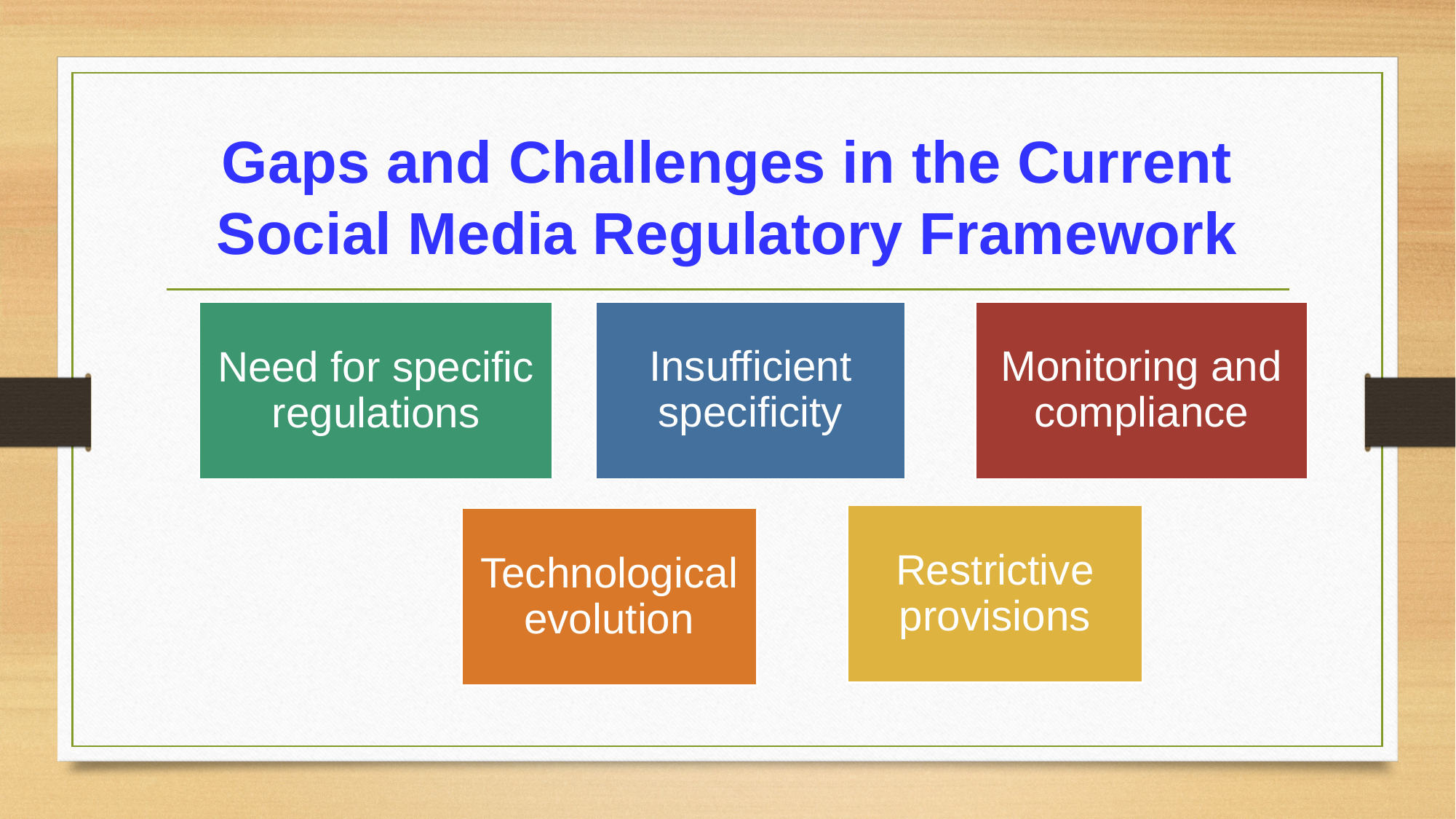

# Gaps and Challenges in the Current Social Media Regulatory Framework
Need for specific regulations
Insufficient specificity
Monitoring and compliance
Technological evolution
Restrictive provisions